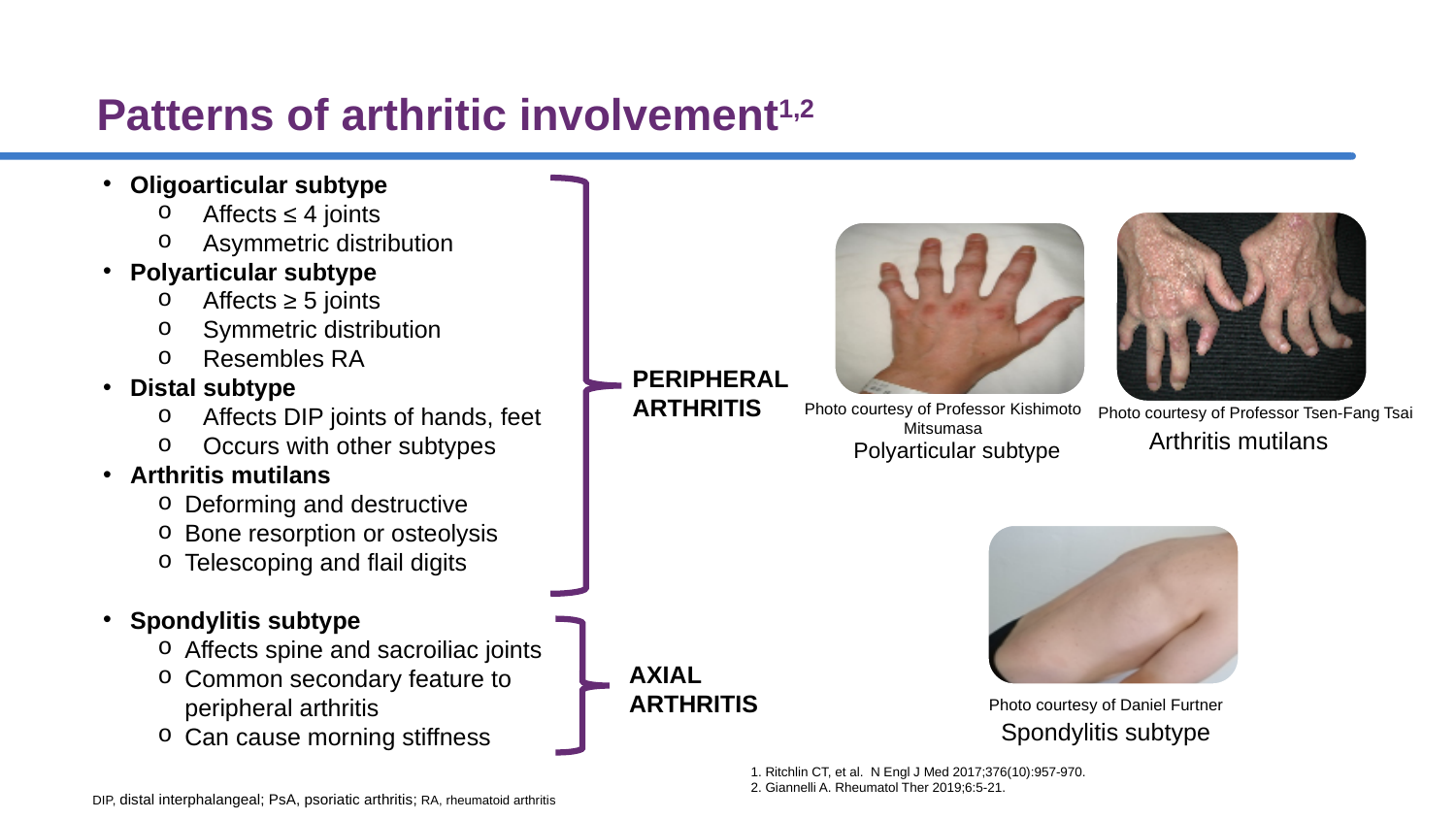

# Patterns of arthritic involvement1,2
Oligoarticular subtype
Affects ≤ 4 joints
Asymmetric distribution
Polyarticular subtype
Affects ≥ 5 joints
Symmetric distribution
Resembles RA
Distal subtype
Affects DIP joints of hands, feet
Occurs with other subtypes
Arthritis mutilans
Deforming and destructive
Bone resorption or osteolysis
Telescoping and flail digits

Spondylitis subtype
Affects spine and sacroiliac joints
Common secondary feature to peripheral arthritis
Can cause morning stiffness

PERIPHERAL ARTHRITIS
Photo courtesy of Professor Kishimoto Mitsumasa
Photo courtesy of Professor Tsen-Fang Tsai
Arthritis mutilans
Polyarticular subtype

AXIAL ARTHRITIS
Photo courtesy of Daniel Furtner
Spondylitis subtype

1. Ritchlin CT, et al.  N Engl J Med 2017;376(10):957-970.
2. Giannelli A. Rheumatol Ther 2019;6:5-21.

DIP, distal interphalangeal; PsA, psoriatic arthritis; RA, rheumatoid arthritis